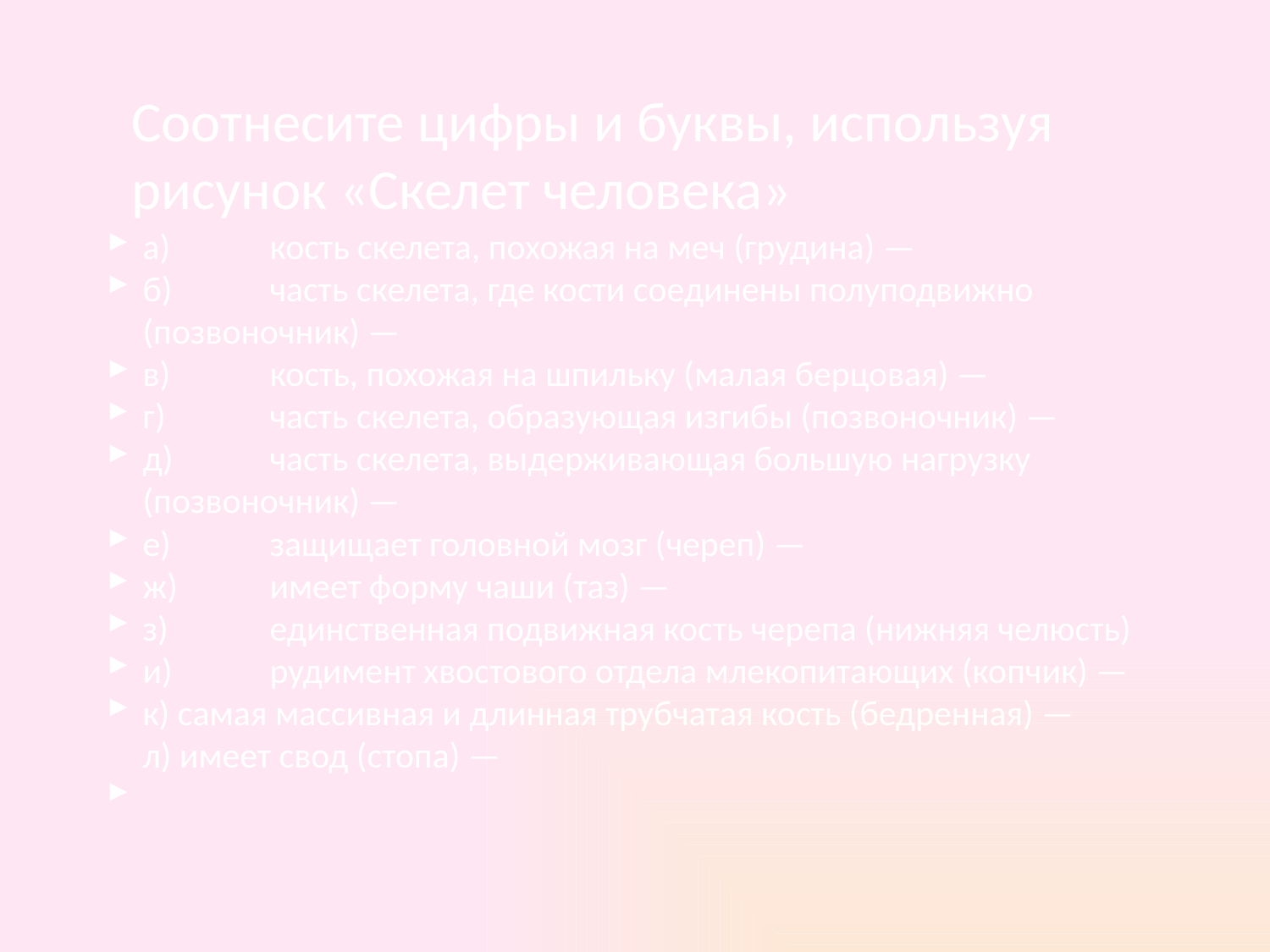

Соотнесите цифры и буквы, используя рисунок «Скелет человека»
а)	кость скелета, похожая на меч (грудина) —
б)	часть скелета, где кости соединены полуподвижно (позвоночник) —
в)	кость, похожая на шпильку (малая берцовая) —
г)	часть скелета, образующая изгибы (позвоночник) —
д)	часть скелета, выдерживающая большую нагрузку (позвоночник) —
е)	защищает головной мозг (череп) —
ж)	имеет форму чаши (таз) —
з)	единственная подвижная кость черепа (нижняя челюсть)
и)	рудимент хвостового отдела млекопитающих (копчик) —
к) самая массивная и длинная трубчатая кость (бедренная) —
л) имеет свод (стопа) —